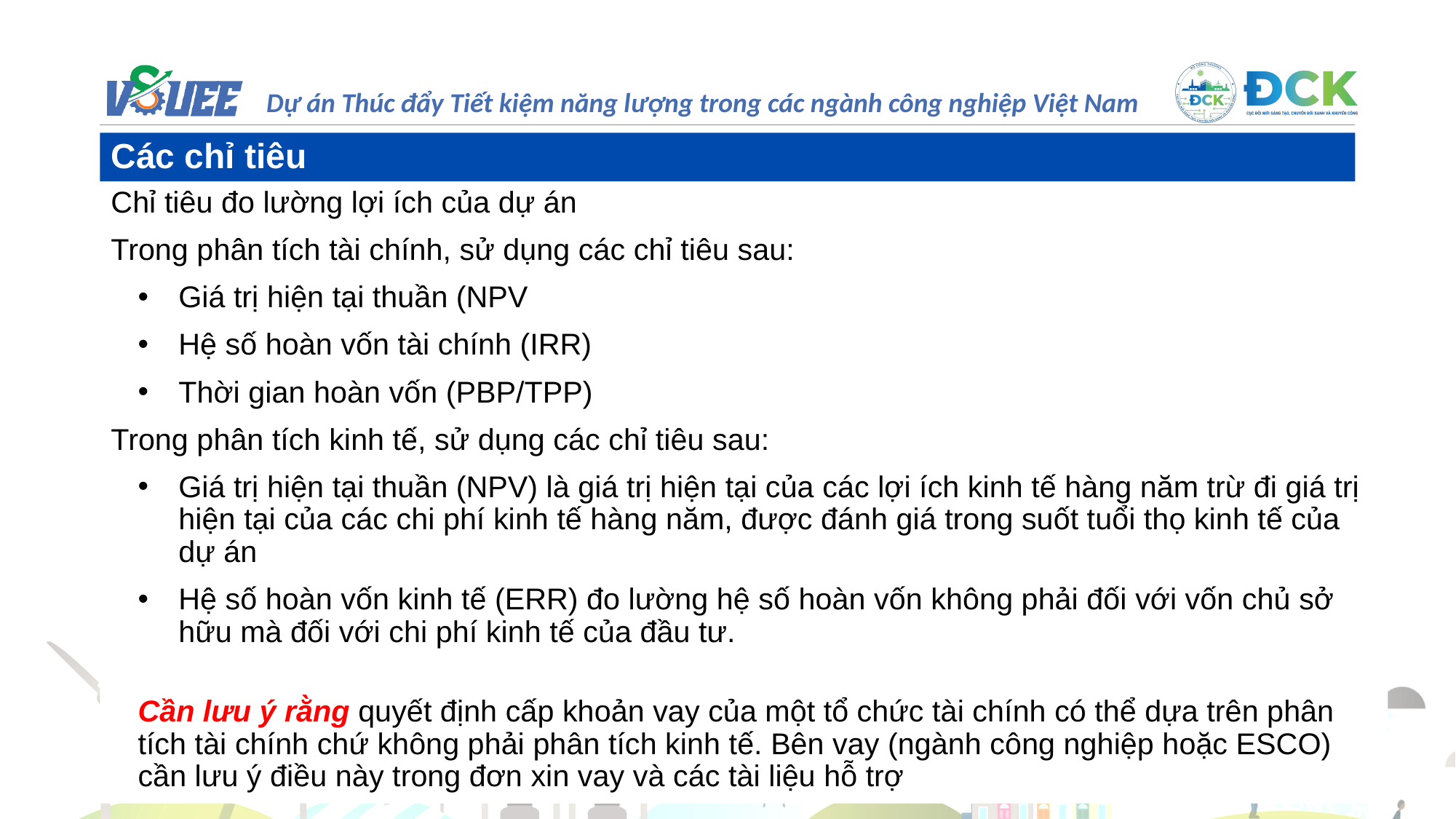

Các chỉ tiêu
Chỉ tiêu đo lường lợi ích của dự án
Trong phân tích tài chính, sử dụng các chỉ tiêu sau:
Giá trị hiện tại thuần (NPV
Hệ số hoàn vốn tài chính (IRR)
Thời gian hoàn vốn (PBP/TPP)
Trong phân tích kinh tế, sử dụng các chỉ tiêu sau:
Giá trị hiện tại thuần (NPV) là giá trị hiện tại của các lợi ích kinh tế hàng năm trừ đi giá trị hiện tại của các chi phí kinh tế hàng năm, được đánh giá trong suốt tuổi thọ kinh tế của dự án
Hệ số hoàn vốn kinh tế (ERR) đo lường hệ số hoàn vốn không phải đối với vốn chủ sở hữu mà đối với chi phí kinh tế của đầu tư.
Cần lưu ý rằng quyết định cấp khoản vay của một tổ chức tài chính có thể dựa trên phân tích tài chính chứ không phải phân tích kinh tế. Bên vay (ngành công nghiệp hoặc ESCO) cần lưu ý điều này trong đơn xin vay và các tài liệu hỗ trợ